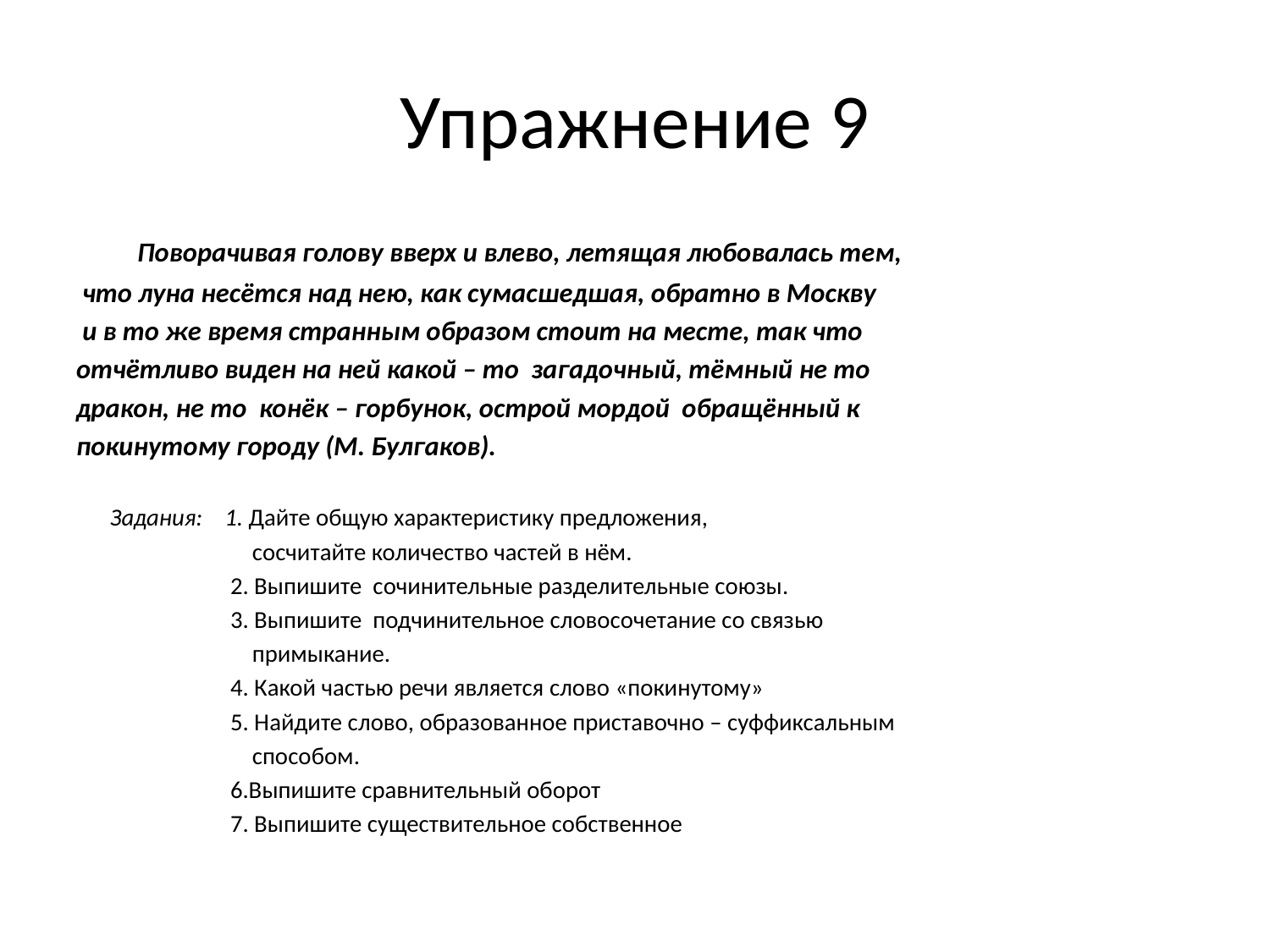

# Упражнение 9
        Поворачивая голову вверх и влево, летящая любовалась тем,
 что луна несётся над нею, как сумасшедшая, обратно в Москву
 и в то же время странным образом стоит на месте, так что
отчётливо виден на ней какой – то  загадочный, тёмный не то
дракон, не то  конёк – горбунок, острой мордой  обращённый к
покинутому городу (М. Булгаков).

        Задания:    1. Дайте общую характеристику предложения,
                                сосчитайте количество частей в нём.
                            2. Выпишите  сочинительные разделительные союзы.
                            3. Выпишите  подчинительное словосочетание со связью
                                примыкание.
                            4. Какой частью речи является слово «покинутому»
                            5. Найдите слово, образованное приставочно – суффиксальным
                                способом.
                            6.Выпишите сравнительный оборот
                            7. Выпишите существительное собственное